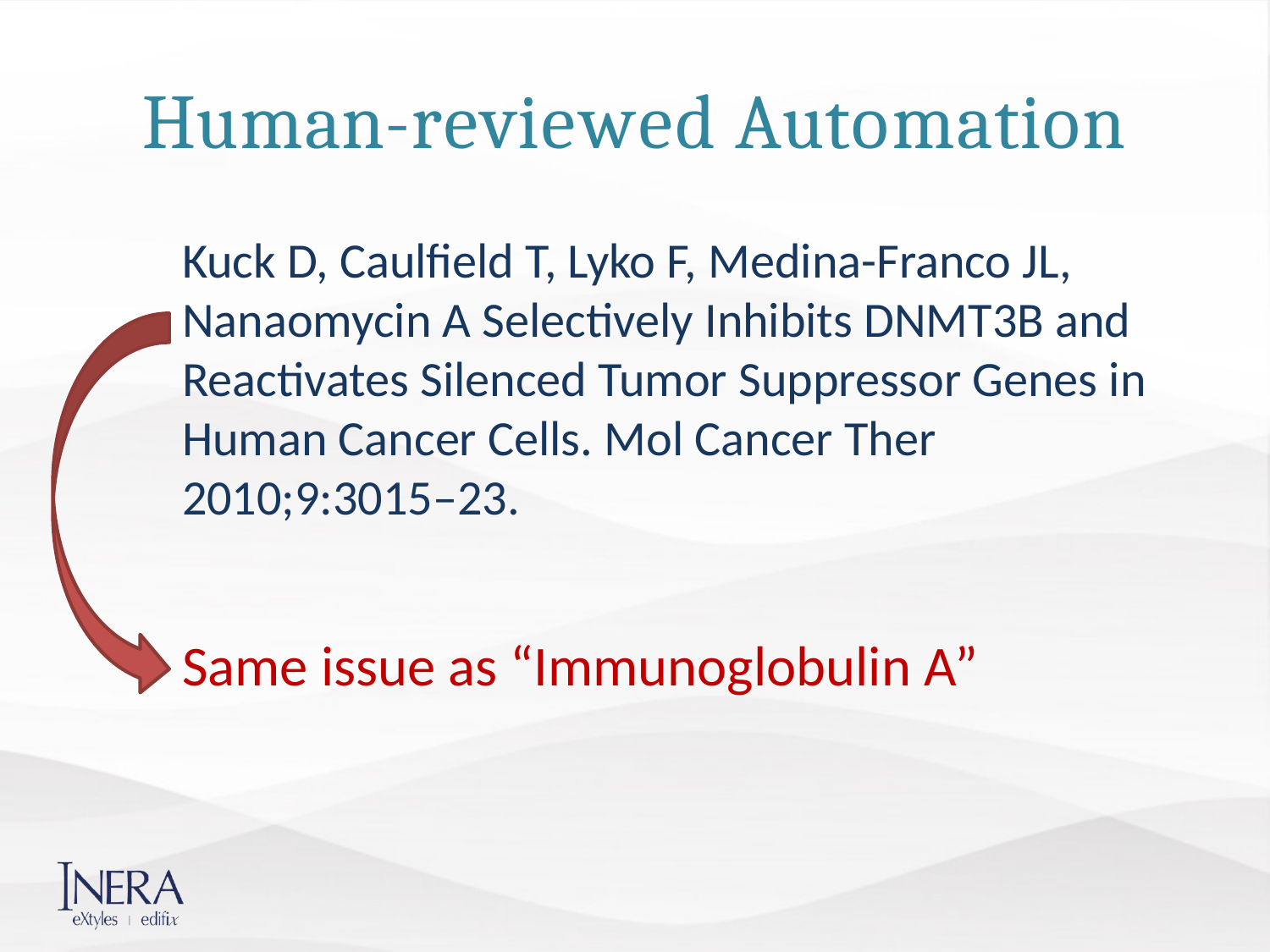

# Human-reviewed Automation
Kuck D, Caulfield T, Lyko F, Medina-Franco JL, Nanaomycin A Selectively Inhibits DNMT3B and Reactivates Silenced Tumor Suppressor Genes in Human Cancer Cells. Mol Cancer Ther 2010;9:3015–23.

Same issue as “Immunoglobulin A”